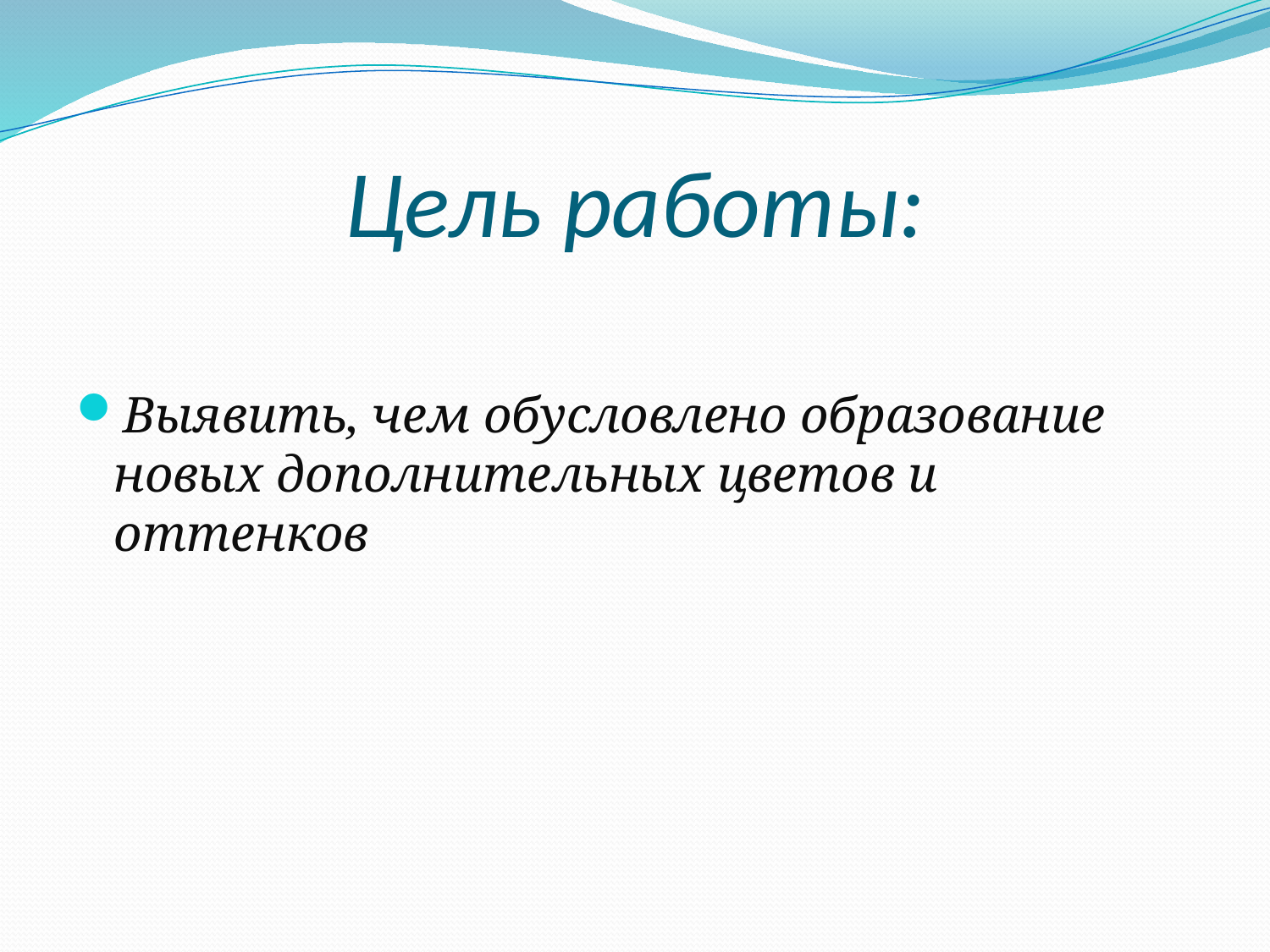

# Цель работы:
Выявить, чем обусловлено образование новых дополнительных цветов и оттенков